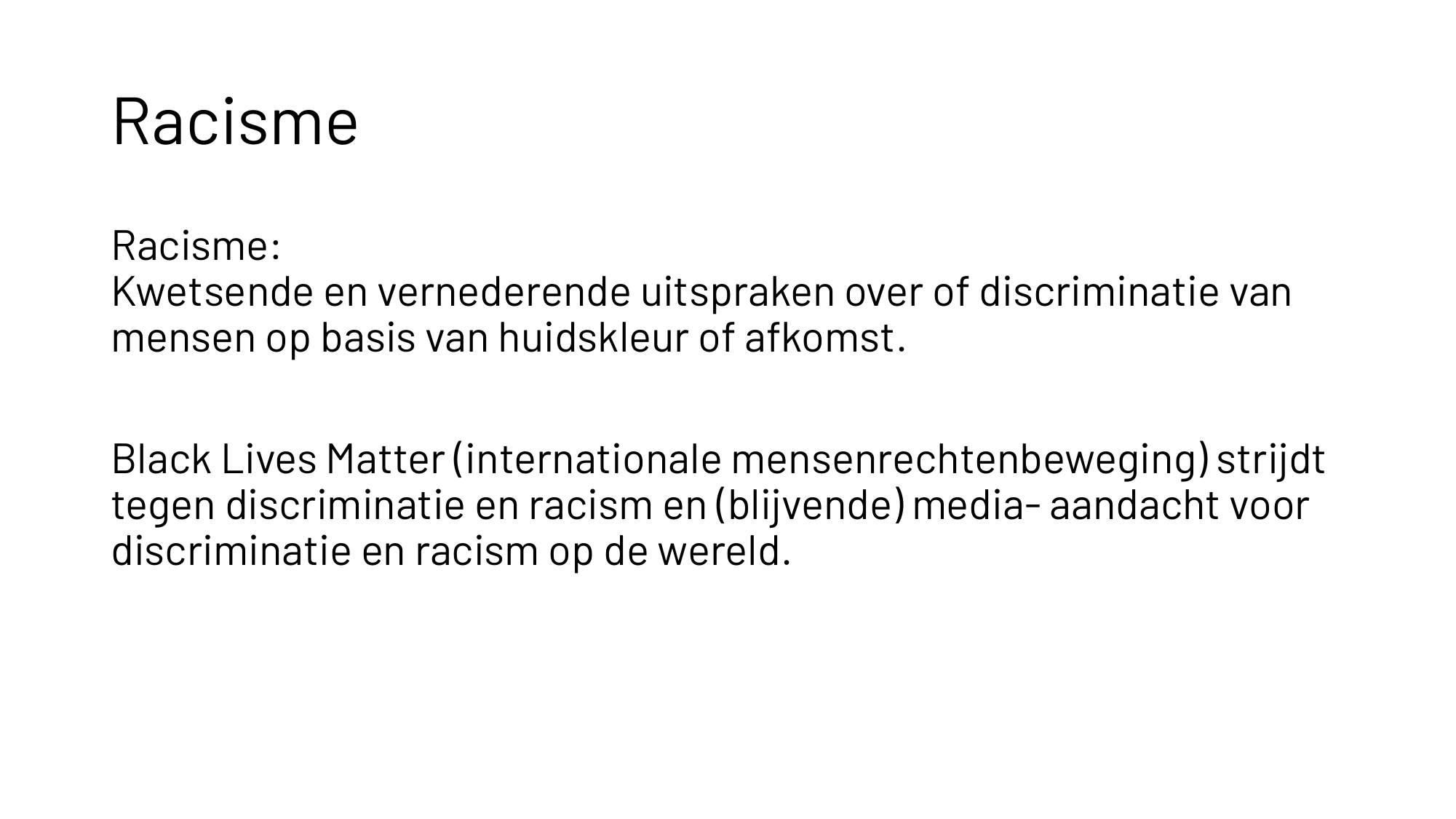

# Racisme
Racisme:
Kwetsende en vernederende uitspraken over of discriminatie van mensen op basis van huidskleur of afkomst.

Black Lives Matter (internationale mensenrechtenbeweging) strijdt tegen discriminatie en racism en (blijvende) media- aandacht voor discriminatie en racism op de wereld.